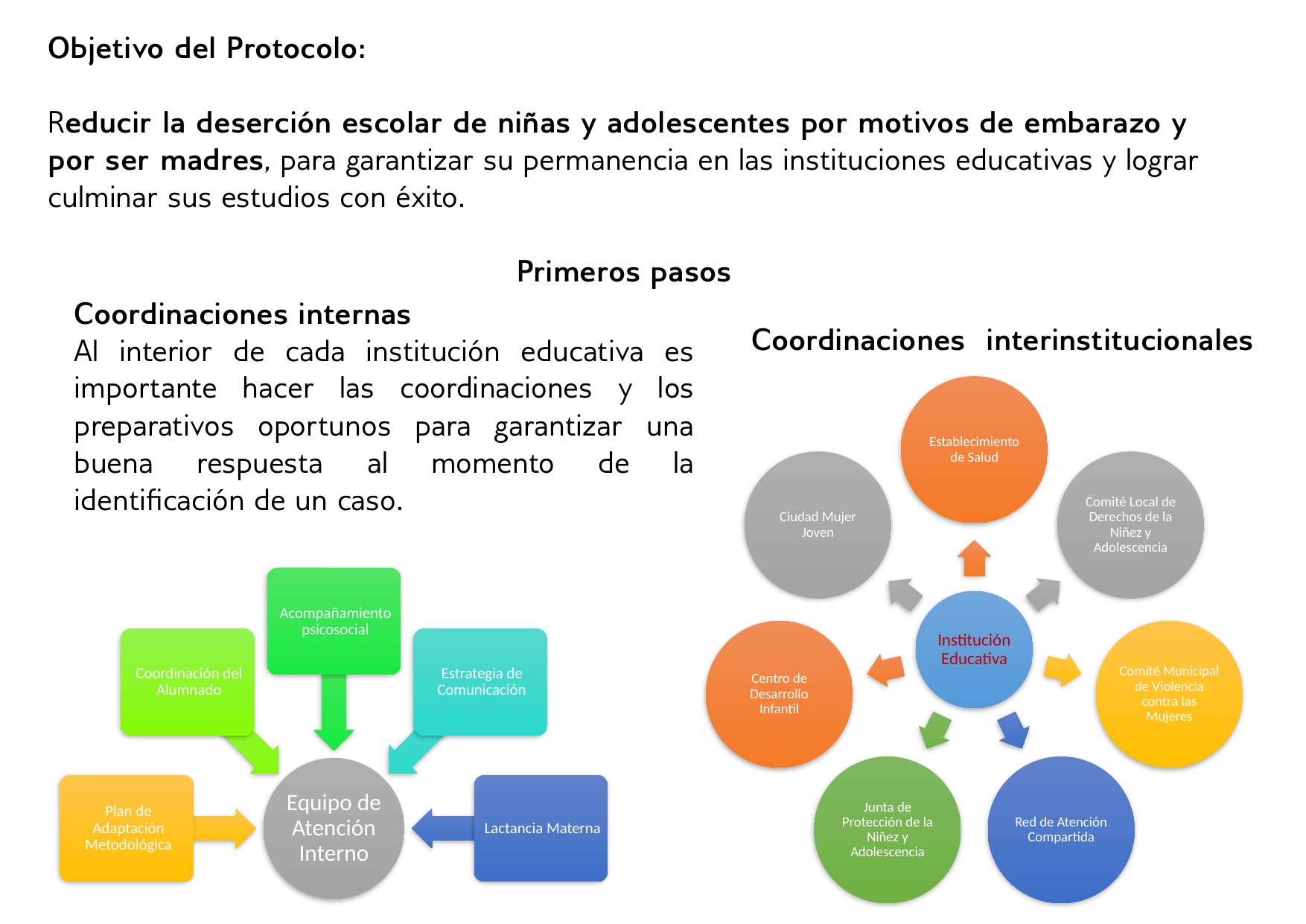

Objetivo del Protocolo:

Reducir la deserción escolar de niñas y adolescentes por motivos de embarazo y por ser madres, para garantizar su permanencia en las instituciones educativas y lograr culminar sus estudios con éxito.

Primeros pasos

# Coordinaciones interinstitucionales
Coordinaciones internas
Al interior de cada institución educativa es importante hacer las coordinaciones y los preparativos oportunos para garantizar una buena respuesta al momento de la identificación de un caso.

Institución Educativa

Establecimiento de Salud

Comité Local de Derechos de la Niñez y Adolescencia

Comité Municipal de Violencia contra las Mujeres

Red de Atención Compartida

Junta de Protección de la Niñez y Adolescencia

Centro de Desarrollo Infantil

Ciudad Mujer Joven
Equipo de Atención Interno
Plan de Adaptación Metodológica
Coordinación del Alumnado
Acompañamiento psicosocial
Estrategia de Comunicación
Lactancia Materna